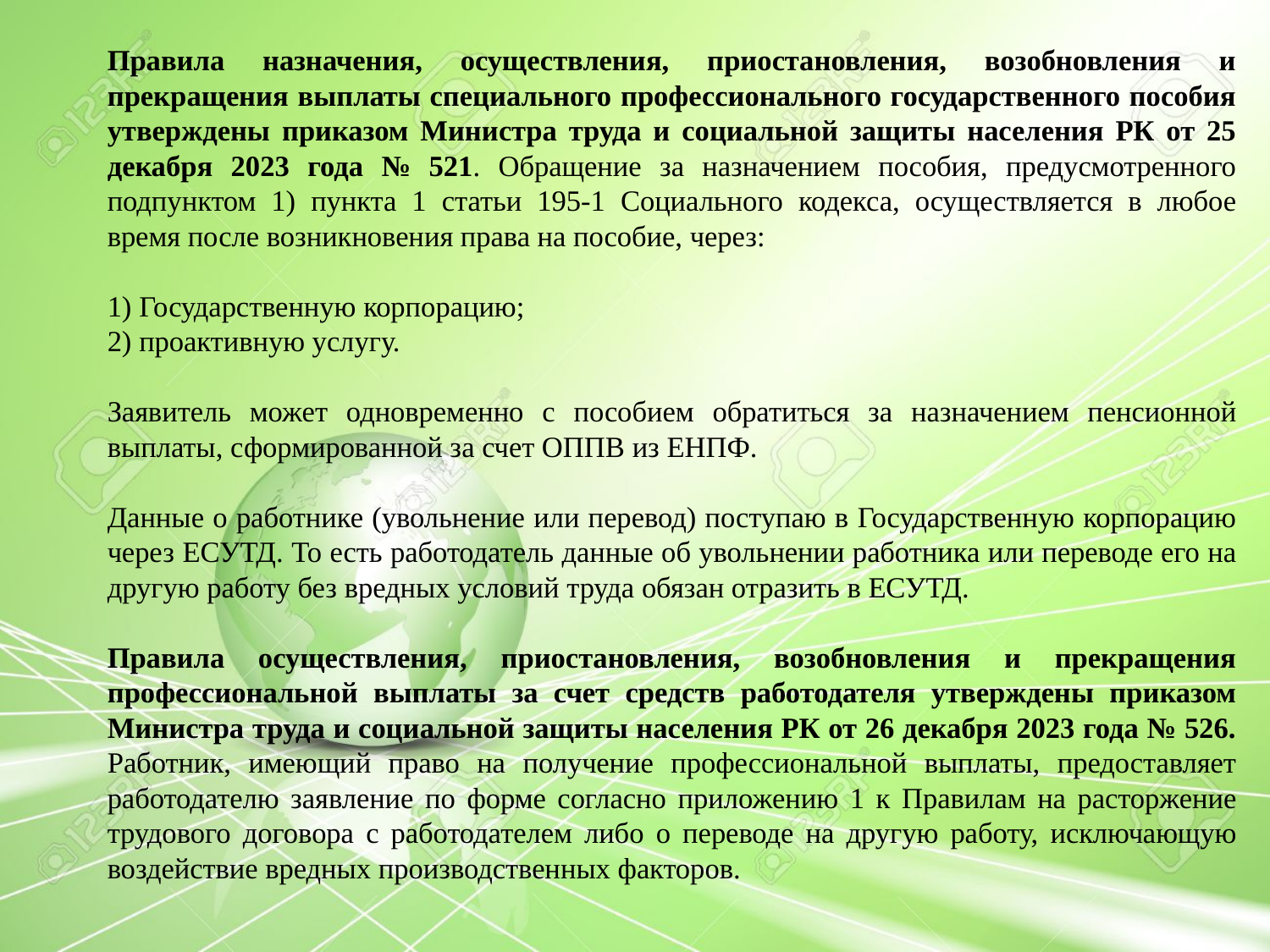

Правила назначения, осуществления, приостановления, возобновления и прекращения выплаты специального профессионального государственного пособия утверждены приказом Министра труда и социальной защиты населения РК от 25 декабря 2023 года № 521. Обращение за назначением пособия, предусмотренного подпунктом 1) пункта 1 статьи 195-1 Социального кодекса, осуществляется в любое время после возникновения права на пособие, через:

1) Государственную корпорацию;
2) проактивную услугу.

Заявитель может одновременно с пособием обратиться за назначением пенсионной выплаты, сформированной за счет ОППВ из ЕНПФ.

Данные о работнике (увольнение или перевод) поступаю в Государственную корпорацию через ЕСУТД. То есть работодатель данные об увольнении работника или переводе его на другую работу без вредных условий труда обязан отразить в ЕСУТД.

Правила осуществления, приостановления, возобновления и прекращения профессиональной выплаты за счет средств работодателя утверждены приказом Министра труда и социальной защиты населения РК от 26 декабря 2023 года № 526. Работник, имеющий право на получение профессиональной выплаты, предоставляет работодателю заявление по форме согласно приложению 1 к Правилам на расторжение трудового договора с работодателем либо о переводе на другую работу, исключающую воздействие вредных производственных факторов.